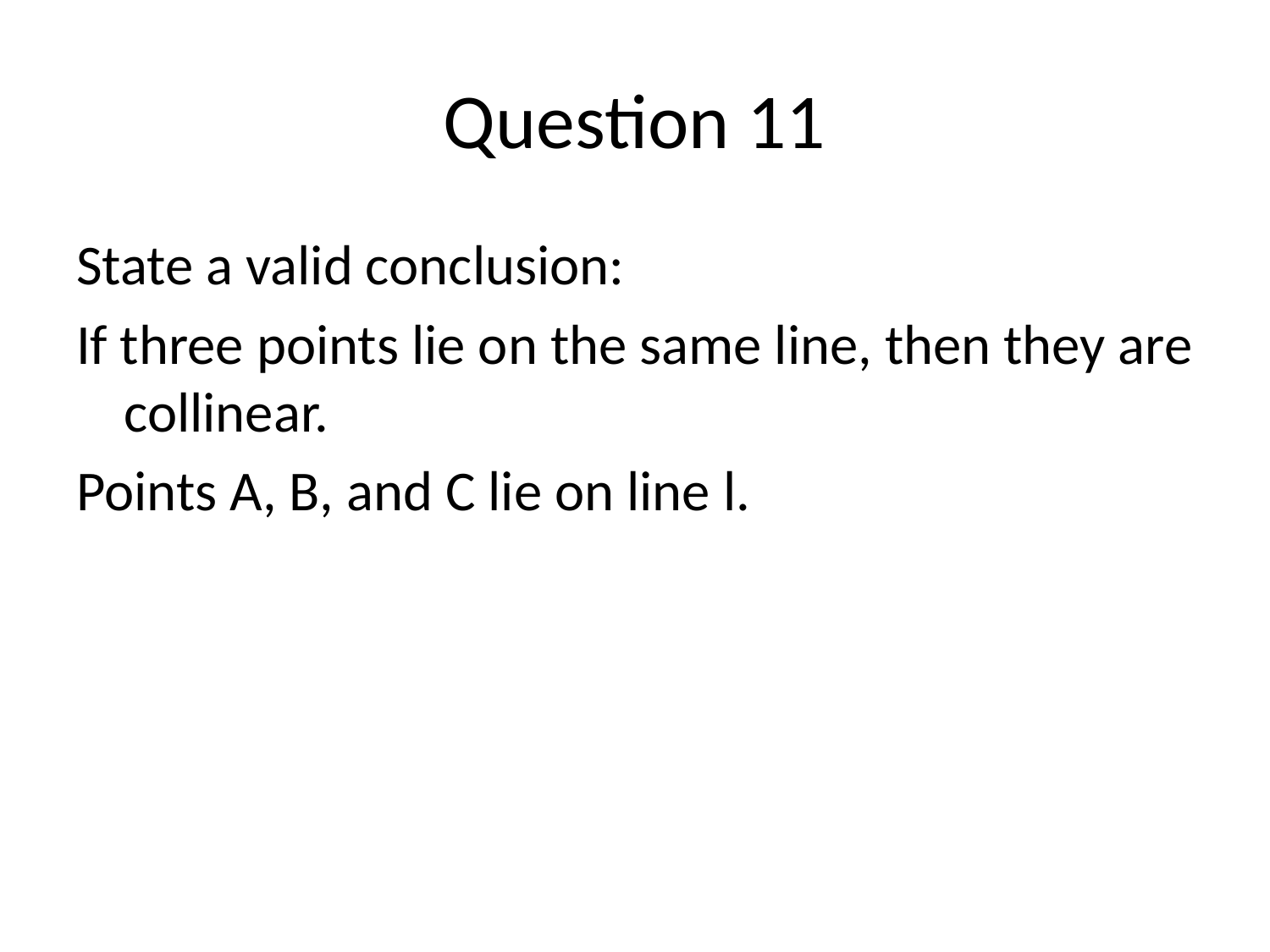

# Question 11
State a valid conclusion:
If three points lie on the same line, then they are collinear.
Points A, B, and C lie on line l.